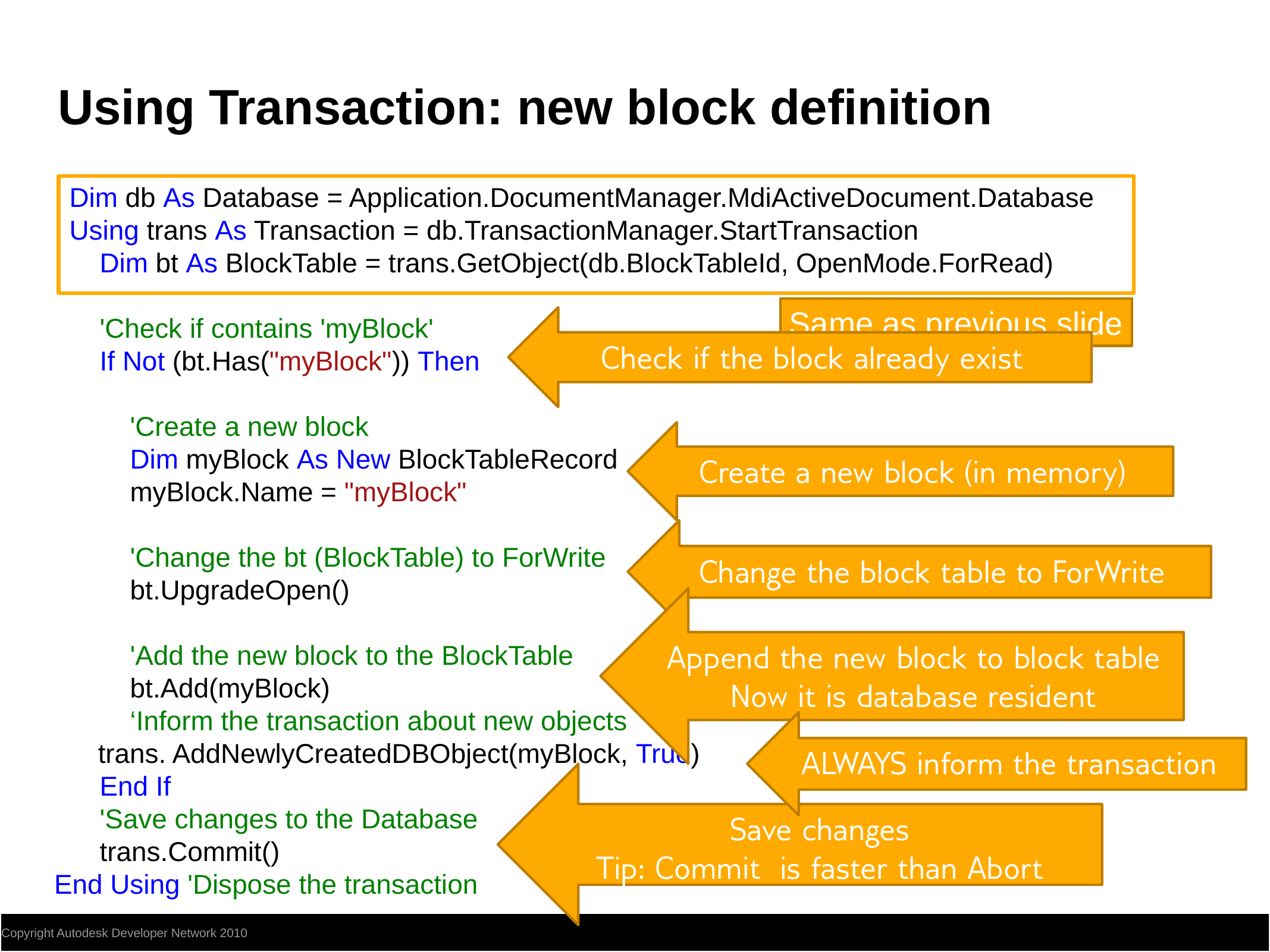

# Using Transaction: new block definition
        Dim db As Database = Application.DocumentManager.MdiActiveDocument.Database
        Using trans As Transaction = db.TransactionManager.StartTransaction
            Dim bt As BlockTable = trans.GetObject(db.BlockTableId, OpenMode.ForRead)

            'Check if contains 'myBlock'
            If Not (bt.Has("myBlock")) Then

                'Create a new block
                Dim myBlock As New BlockTableRecord
                myBlock.Name = "myBlock"

                'Change the bt (BlockTable) to ForWrite
                bt.UpgradeOpen()

                'Add the new block to the BlockTable
                bt.Add(myBlock)
                ‘Inform the transaction about new objects
	trans. AddNewlyCreatedDBObject(myBlock, True)
            End If
            'Save changes to the Database
            trans.Commit()
      End Using 'Dispose the transaction

Same as previous slide
Check if the block already exist
Create a new block (in memory)
Change the block table to ForWrite
Append the new block to block table Now it is database resident
ALWAYS inform the transaction
Save changes
Tip: Commit  is faster than Abort